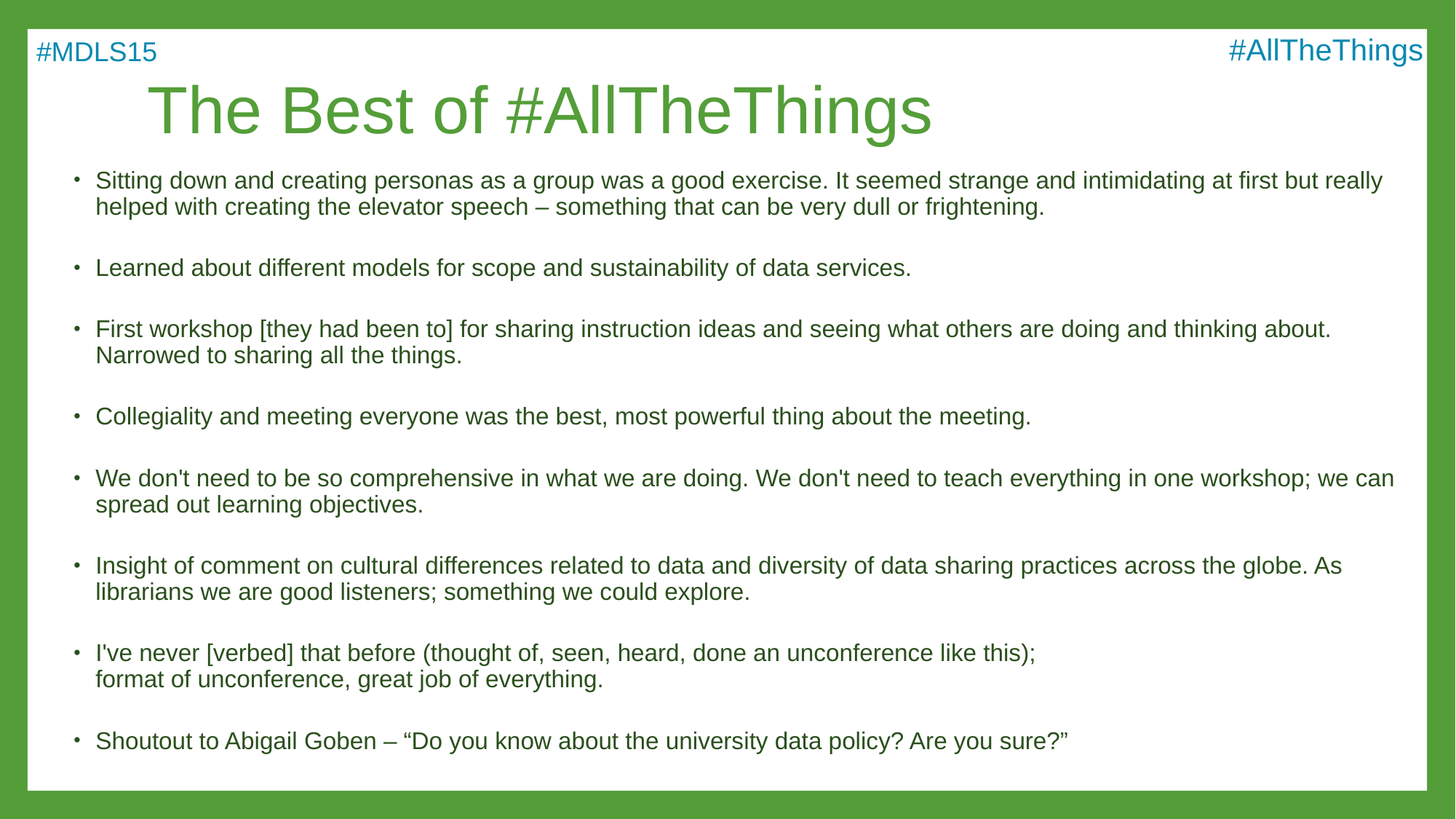

#AllTheThings
#MDLS15
# The Best of #AllTheThings
Sitting down and creating personas as a group was a good exercise. It seemed strange and intimidating at first but really helped with creating the elevator speech – something that can be very dull or frightening.

Learned about different models for scope and sustainability of data services.

First workshop [they had been to] for sharing instruction ideas and seeing what others are doing and thinking about. Narrowed to sharing all the things.

Collegiality and meeting everyone was the best, most powerful thing about the meeting.

We don't need to be so comprehensive in what we are doing. We don't need to teach everything in one workshop; we can spread out learning objectives.

Insight of comment on cultural differences related to data and diversity of data sharing practices across the globe. As librarians we are good listeners; something we could explore.

I've never [verbed] that before (thought of, seen, heard, done an unconference like this);
format of unconference, great job of everything.

Shoutout to Abigail Goben – “Do you know about the university data policy? Are you sure?”